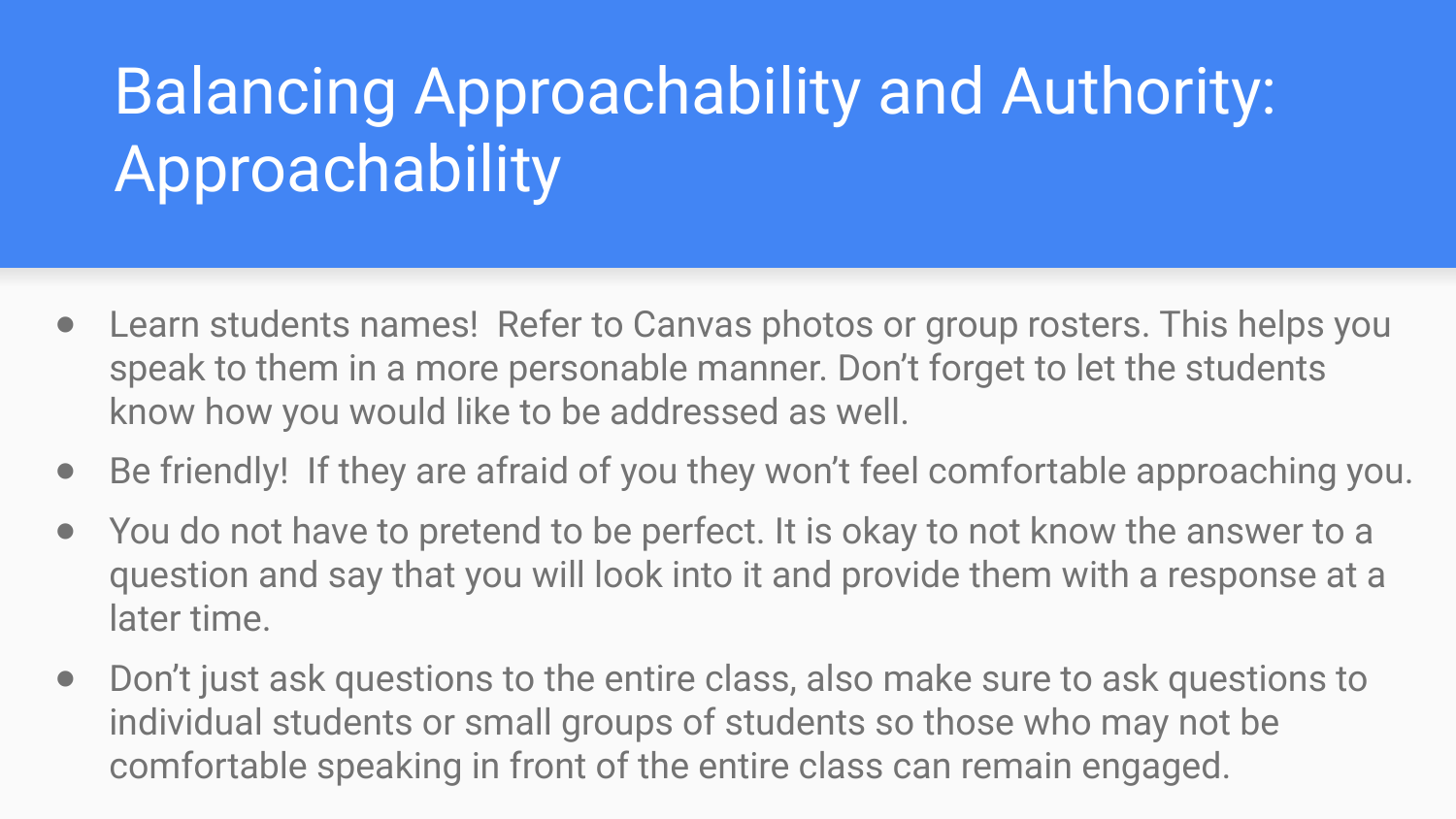

# Balancing Approachability and Authority: Approachability
Learn students names!  Refer to Canvas photos or group rosters. This helps you speak to them in a more personable manner. Don’t forget to let the students know how you would like to be addressed as well.
Be friendly!  If they are afraid of you they won’t feel comfortable approaching you.
You do not have to pretend to be perfect. It is okay to not know the answer to a question and say that you will look into it and provide them with a response at a later time.
Don’t just ask questions to the entire class, also make sure to ask questions to individual students or small groups of students so those who may not be comfortable speaking in front of the entire class can remain engaged.